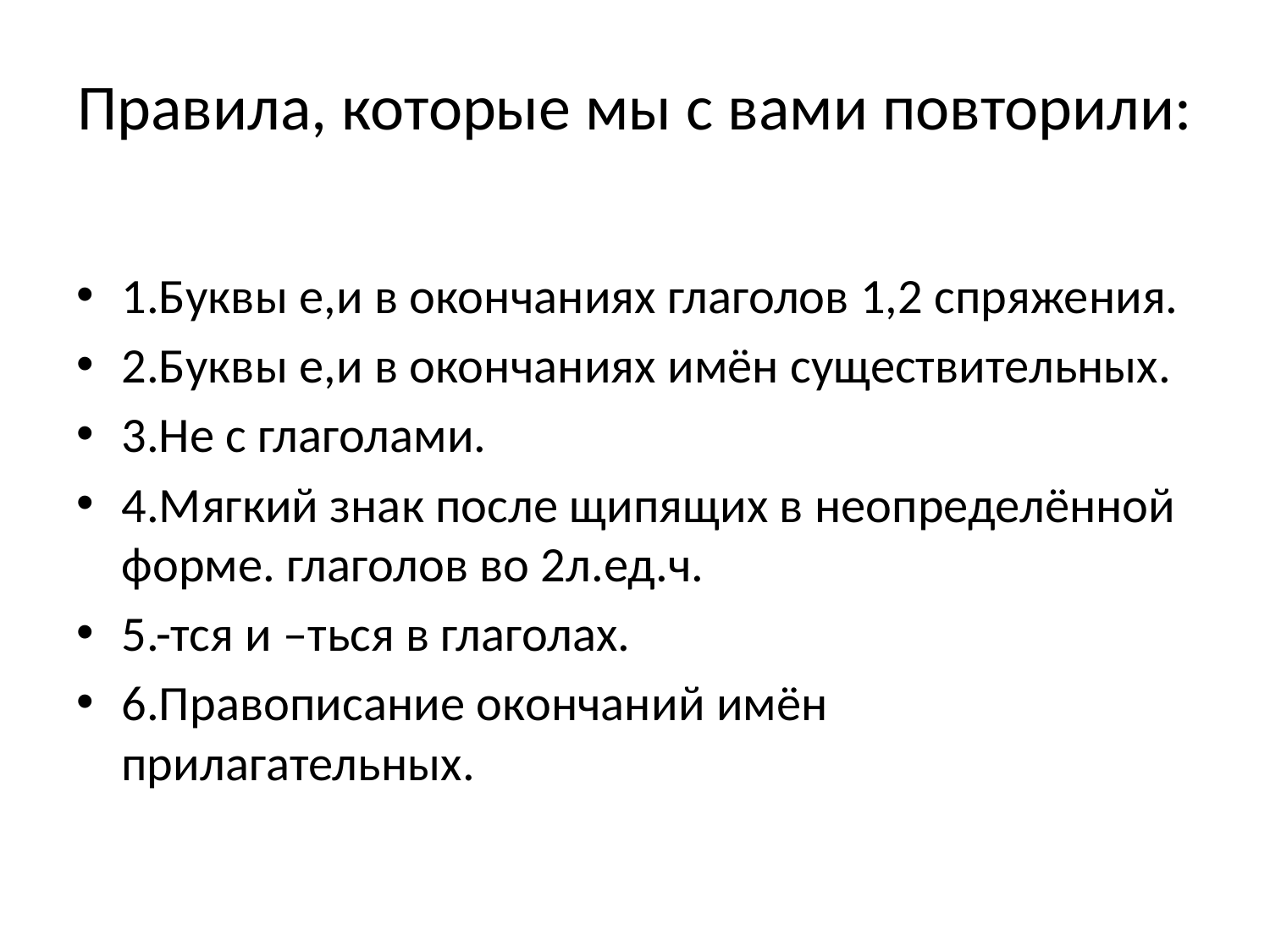

# Правила, которые мы с вами повторили:
1.Буквы е,и в окончаниях глаголов 1,2 спряжения.
2.Буквы е,и в окончаниях имён существительных.
3.Не с глаголами.
4.Мягкий знак после щипящих в неопределённой форме. глаголов во 2л.ед.ч.
5.-тся и –ться в глаголах.
6.Правописание окончаний имён прилагательных.